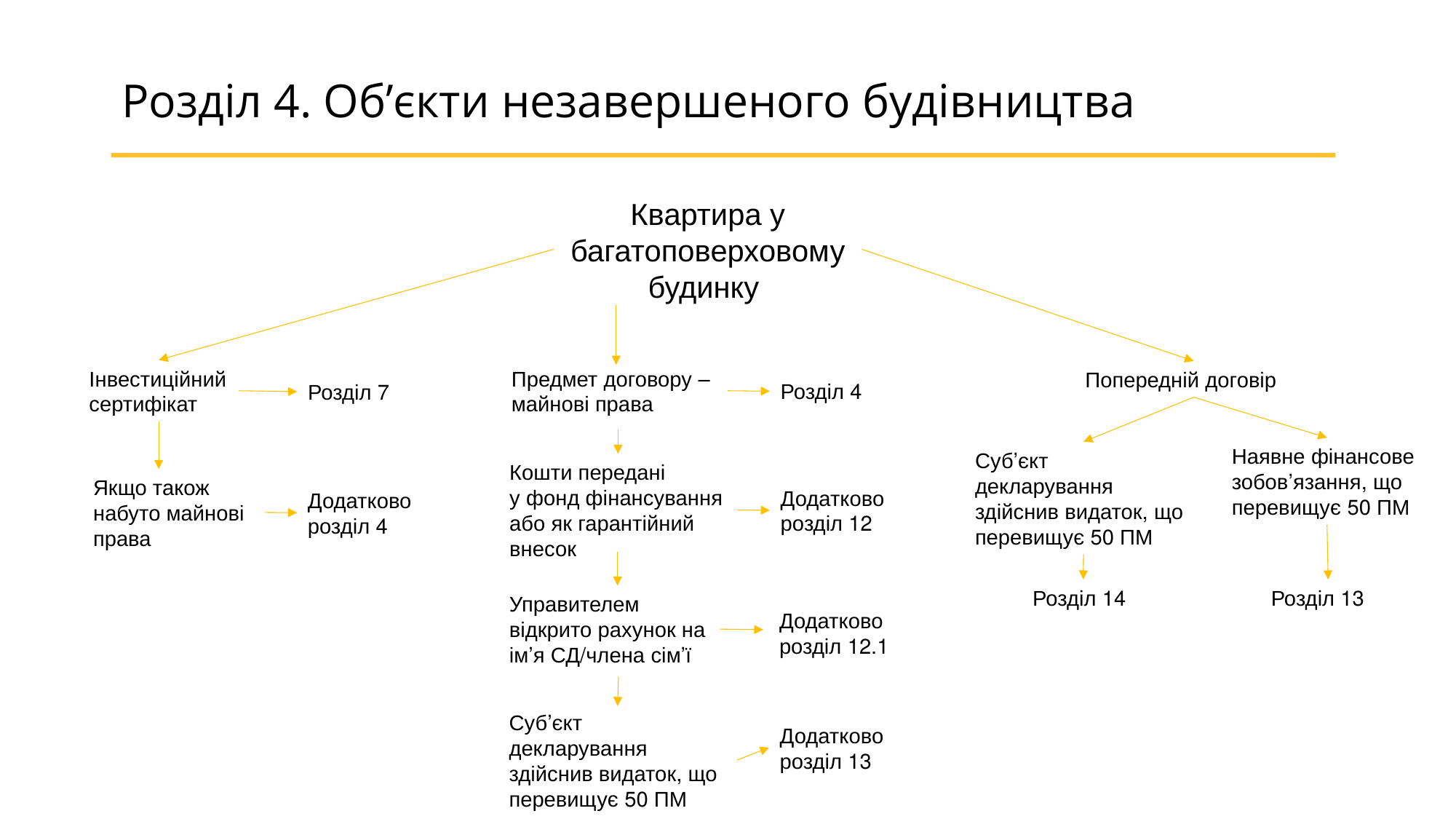

Розділ 4. Об’єкти незавершеного будівництва
Квартира у багатоповерховому будинку
Інвестиційний сертифікат
Предмет договору – майнові права
Попередній договір
Розділ 4
Розділ 7
Наявне фінансове зобов’язання, що перевищує 50 ПМ
Суб’єкт декларування здійснив видаток, що перевищує 50 ПМ
Кошти передані
у фонд фінансування або як гарантійний внесок
Якщо також набуто майнові права
Додатково розділ 12
Додатково
розділ 4
Розділ 14
Розділ 13
Управителем відкрито рахунок на ім’я СД/члена сім’ї
Додатково розділ 12.1
Суб’єкт декларування здійснив видаток, що перевищує 50 ПМ
Додатково розділ 13